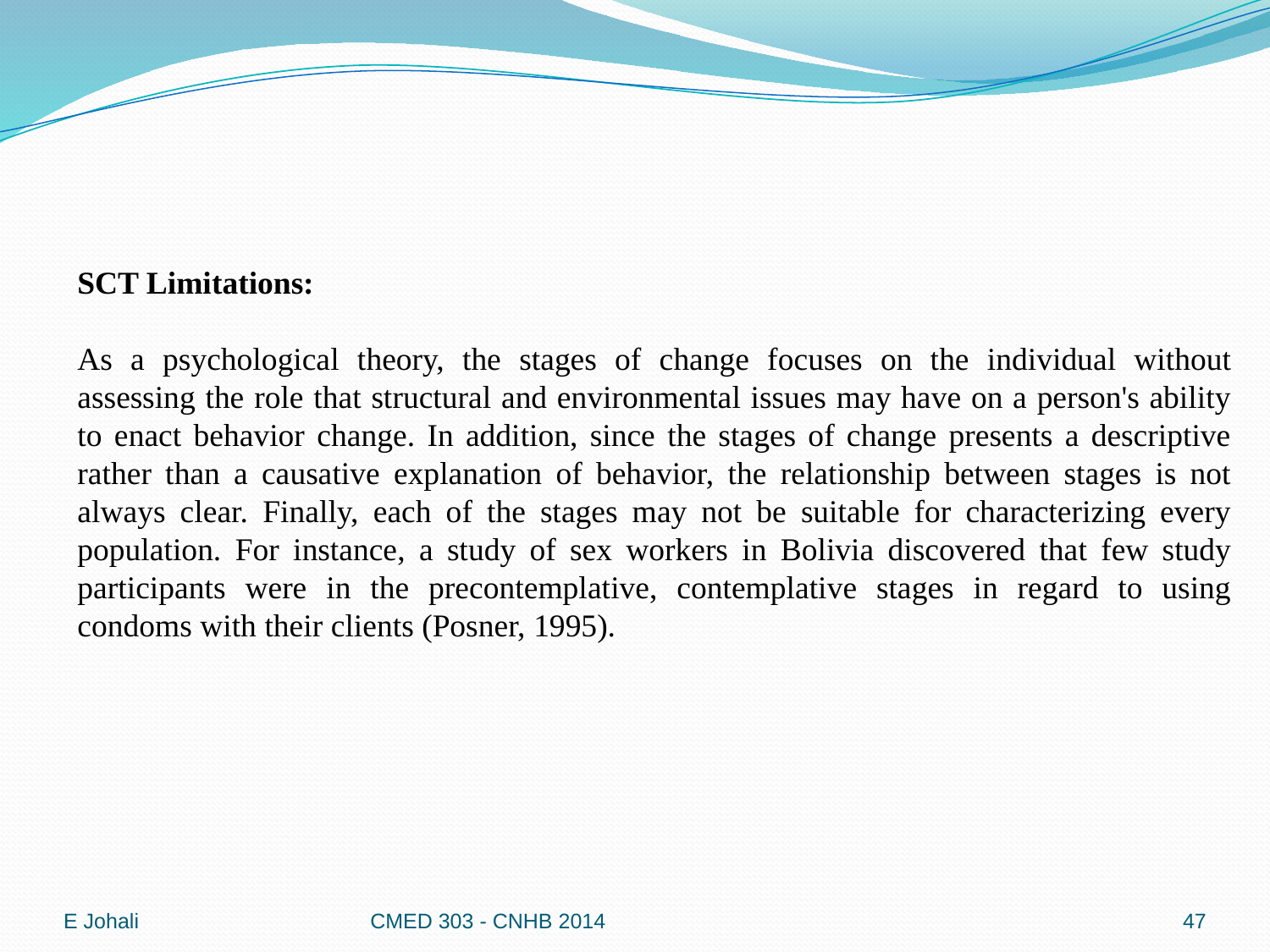

SCT Limitations:

As a psychological theory, the stages of change focuses on the individual without assessing the role that structural and environmental issues may have on a person's ability to enact behavior change. In addition, since the stages of change presents a descriptive rather than a causative explanation of behavior, the relationship between stages is not always clear. Finally, each of the stages may not be suitable for characterizing every population. For instance, a study of sex workers in Bolivia discovered that few study participants were in the precontemplative, contemplative stages in regard to using condoms with their clients (Posner, 1995).
E Johali
CMED 303 - CNHB 2014
47